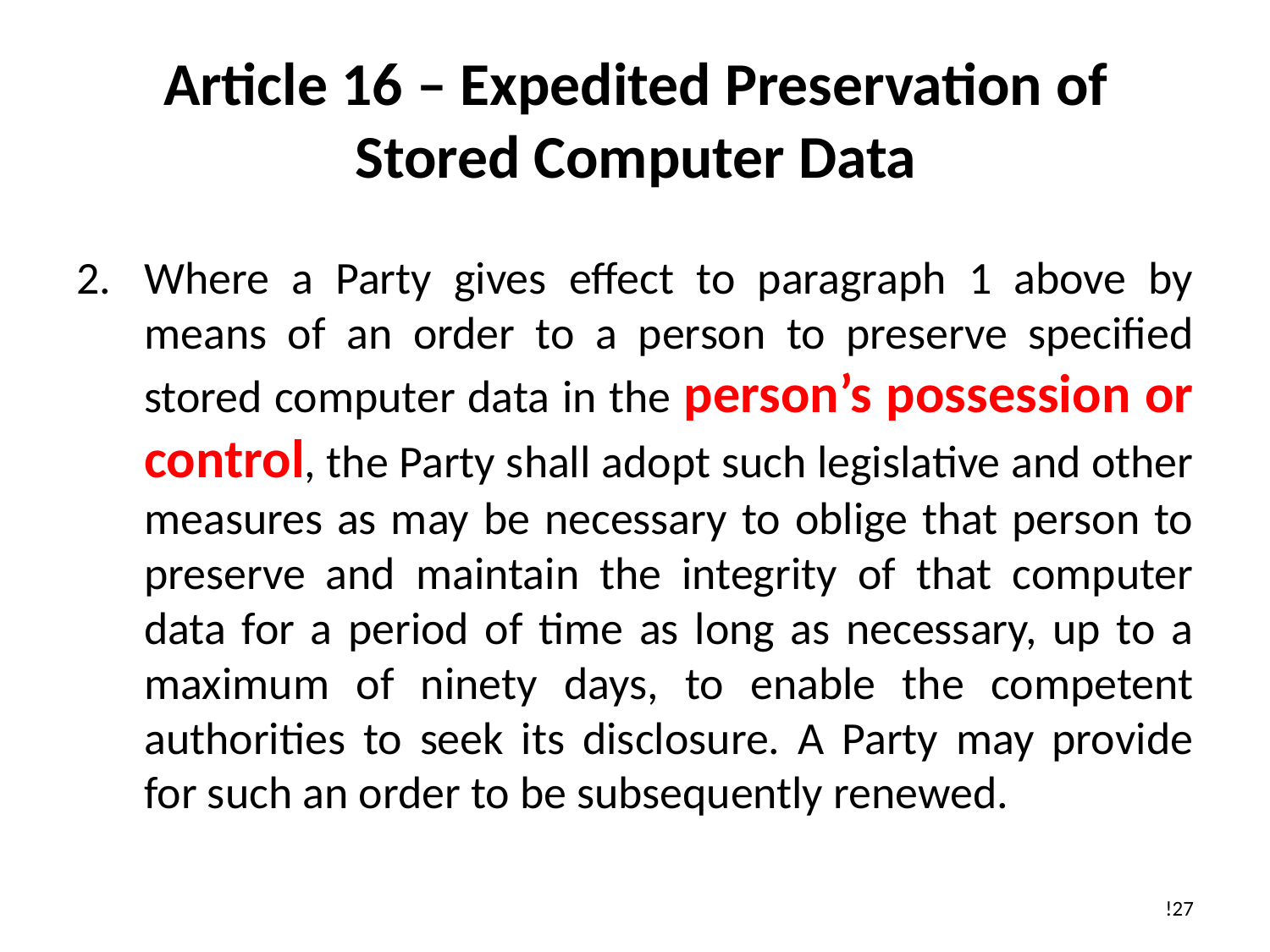

# Article 16 – Expedited Preservation of Stored Computer Data
Where a Party gives effect to paragraph 1 above by means of an order to a person to preserve specified stored computer data in the person’s possession or control, the Party shall adopt such legislative and other measures as may be necessary to oblige that person to preserve and maintain the integrity of that computer data for a period of time as long as necessary, up to a maximum of ninety days, to enable the competent authorities to seek its disclosure. A Party may provide for such an order to be subsequently renewed.
!27